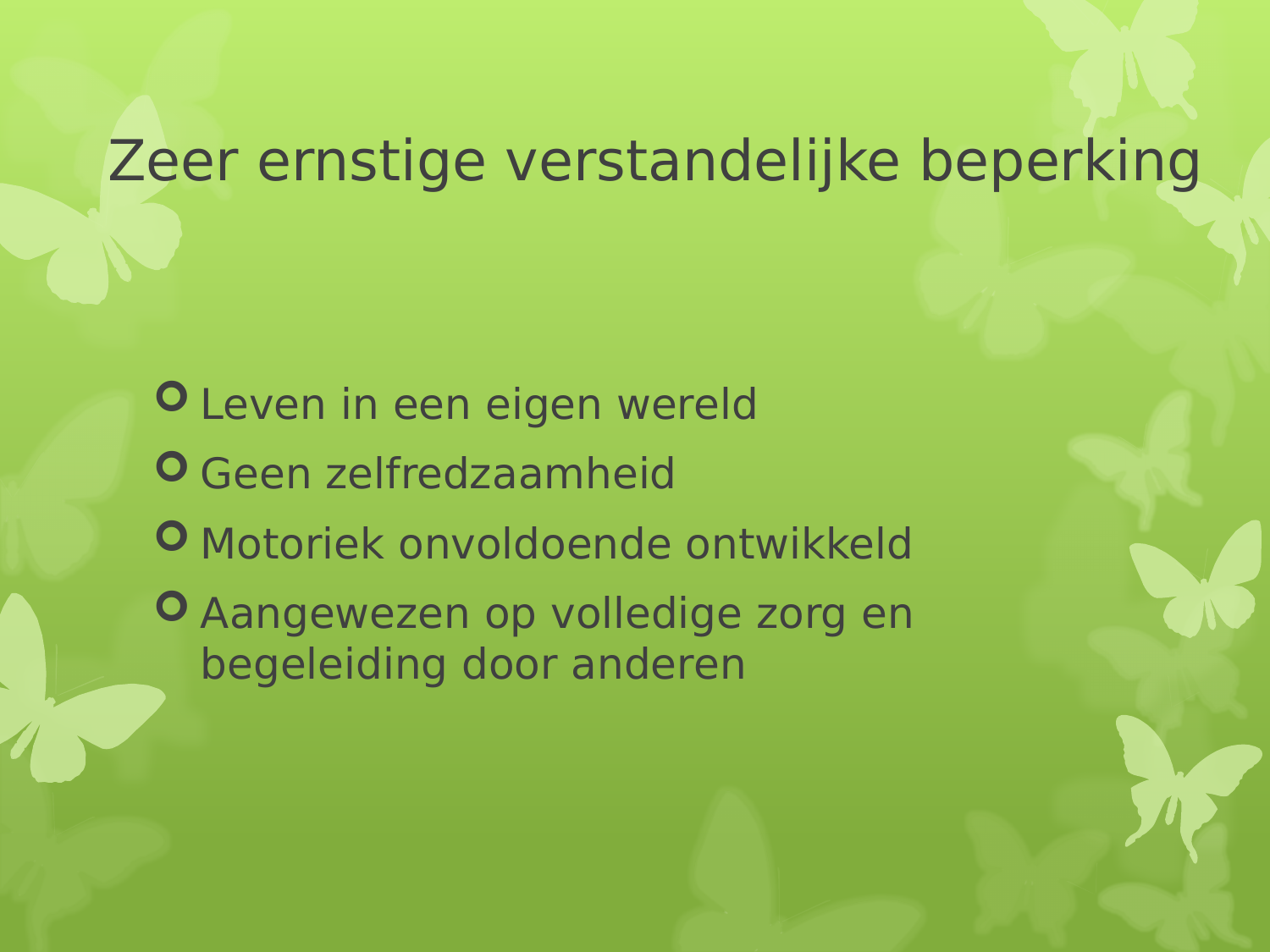

# Zeer ernstige verstandelijke beperking
Leven in een eigen wereld
Geen zelfredzaamheid
Motoriek onvoldoende ontwikkeld
Aangewezen op volledige zorg en begeleiding door anderen